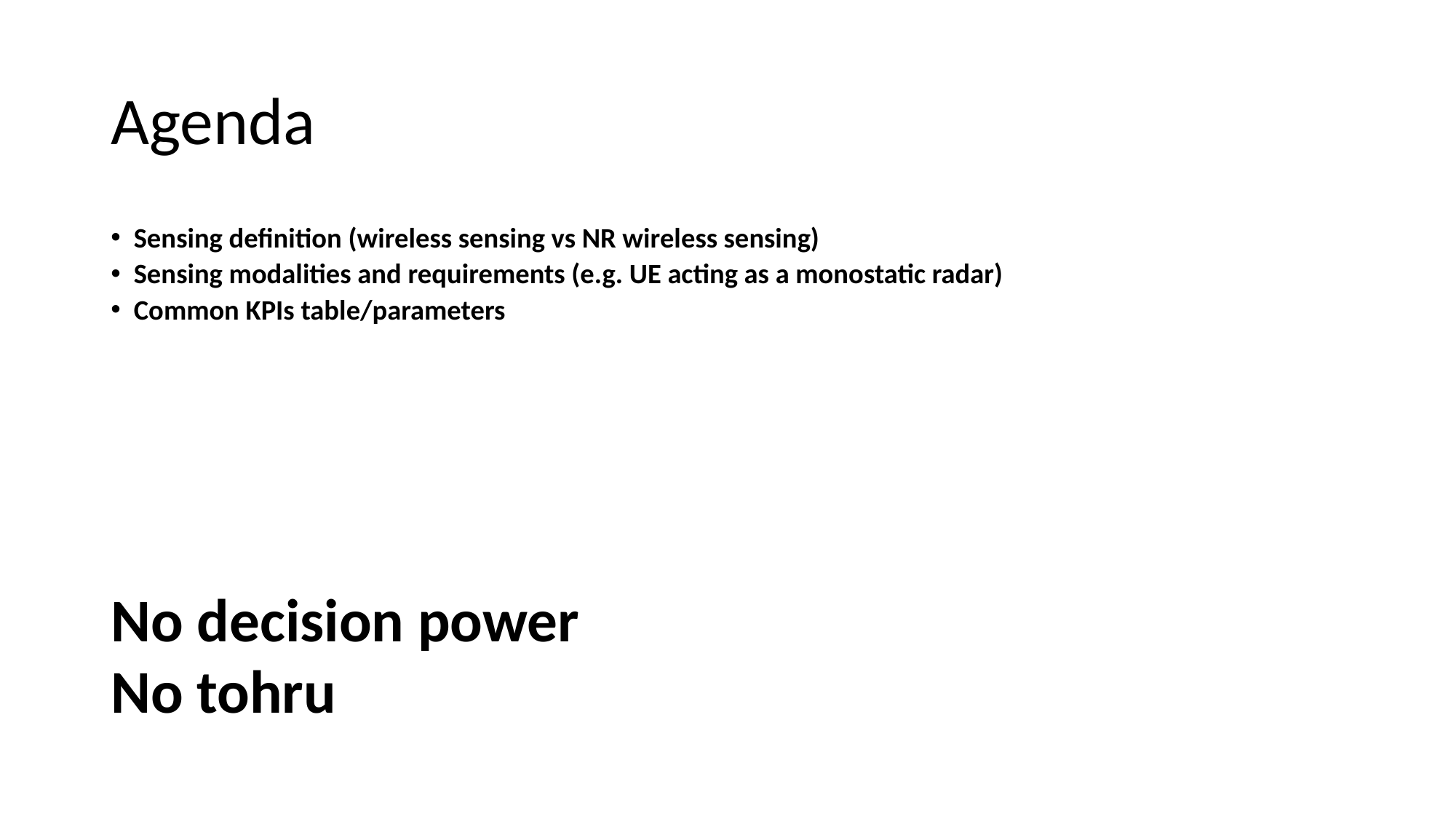

# Agenda
Sensing definition (wireless sensing vs NR wireless sensing)
Sensing modalities and requirements (e.g. UE acting as a monostatic radar)
Common KPIs table/parameters

No decision power
No tohru